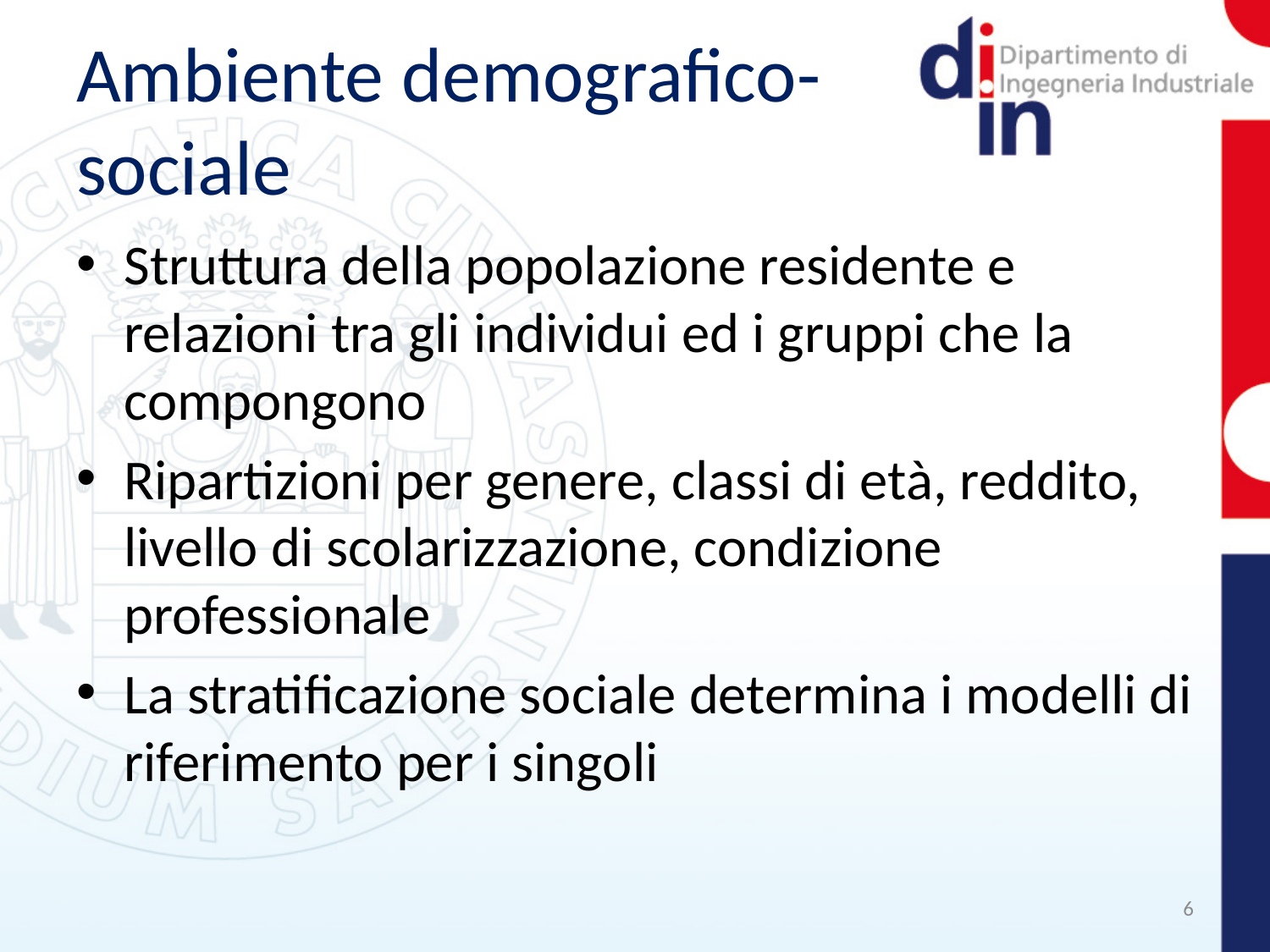

# Ambiente demografico-sociale
Struttura della popolazione residente e relazioni tra gli individui ed i gruppi che la compongono
Ripartizioni per genere, classi di età, reddito, livello di scolarizzazione, condizione professionale
La stratificazione sociale determina i modelli di riferimento per i singoli
6